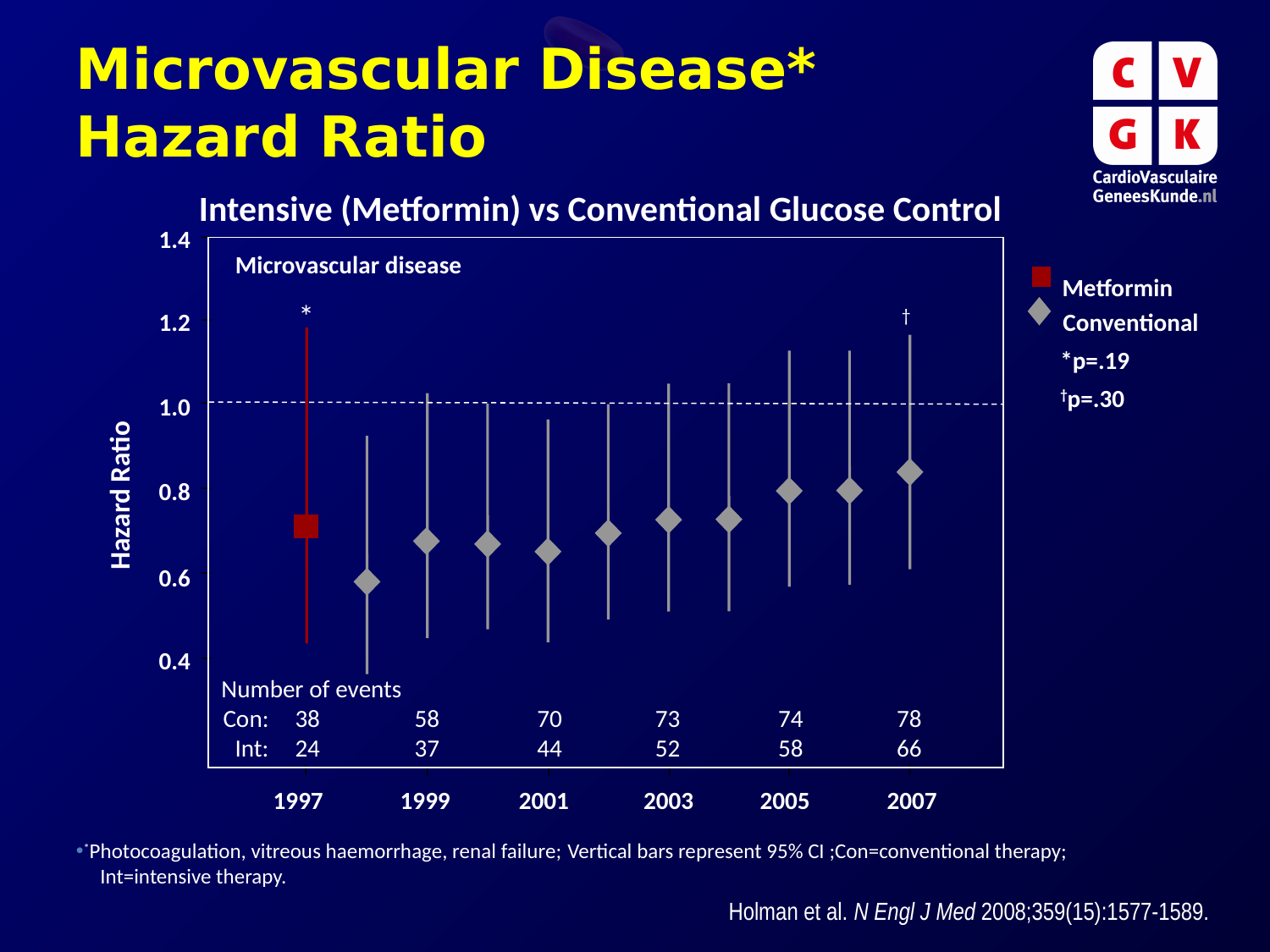

Microvascular Disease*
Hazard Ratio
Intensive (Metformin) vs Conventional Glucose Control
1.4

Microvascular disease
Metformin

Conventional
*
†

1.2

*p=.19

†p=.30

1.0

Hazard Ratio
0.8

0.6

0.4

Number of events
Con:
Int:
38
24
58
37
70
44
73
52
74
58
78
66

1997
1999
2001
2003
2005
2007
*Photocoagulation, vitreous haemorrhage, renal failure; Vertical bars represent 95% CI ;Con=conventional therapy;
	Int=intensive therapy.
Holman et al. N Engl J Med 2008;359(15):1577-1589.